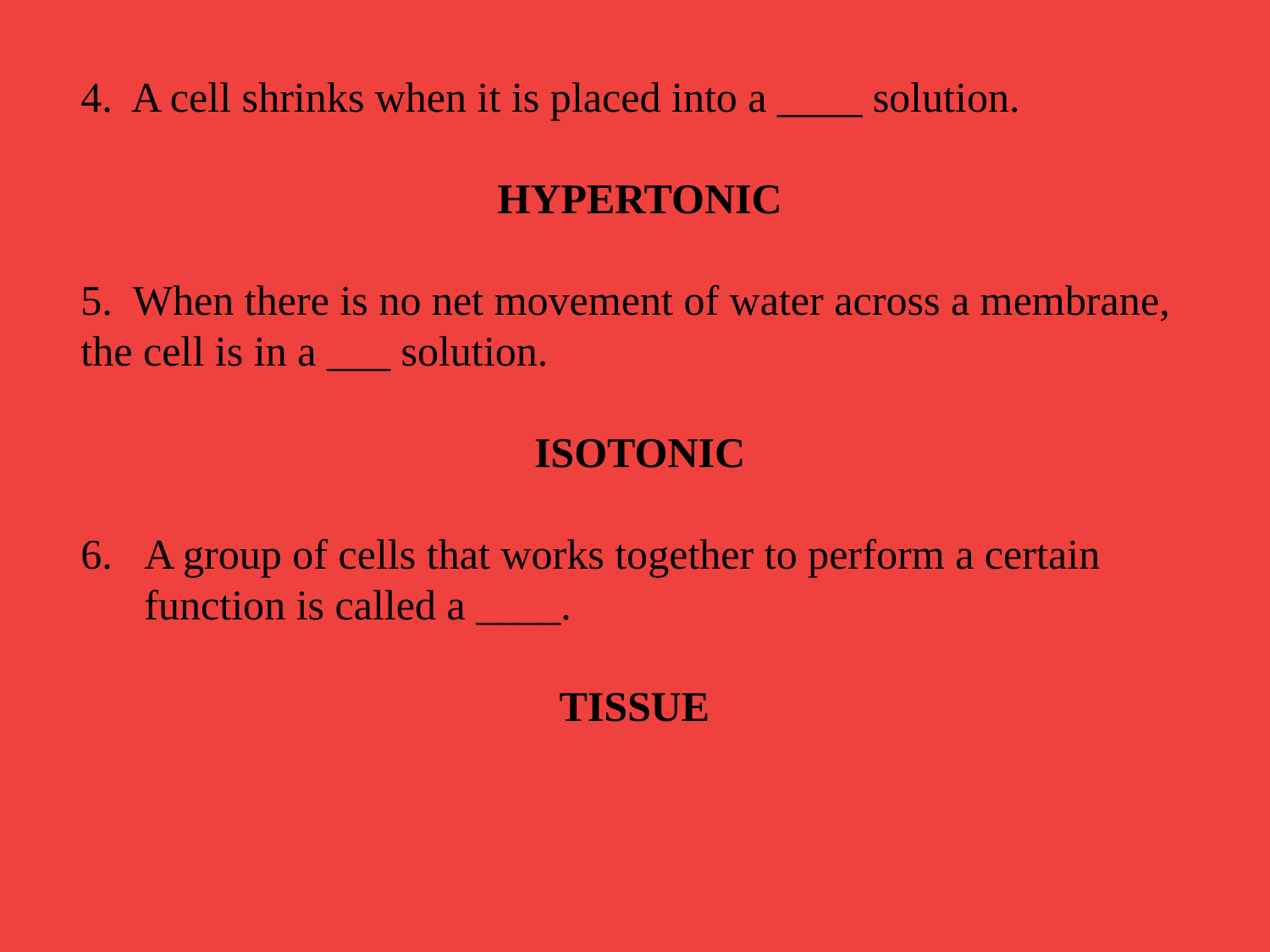

4.  A cell shrinks when it is placed into a ____ solution.

 HYPERTONIC

5.  When there is no net movement of water across a membrane, the cell is in a ___ solution.

 ISOTONIC

A group of cells that works together to perform a certain function is called a ____.

TISSUE